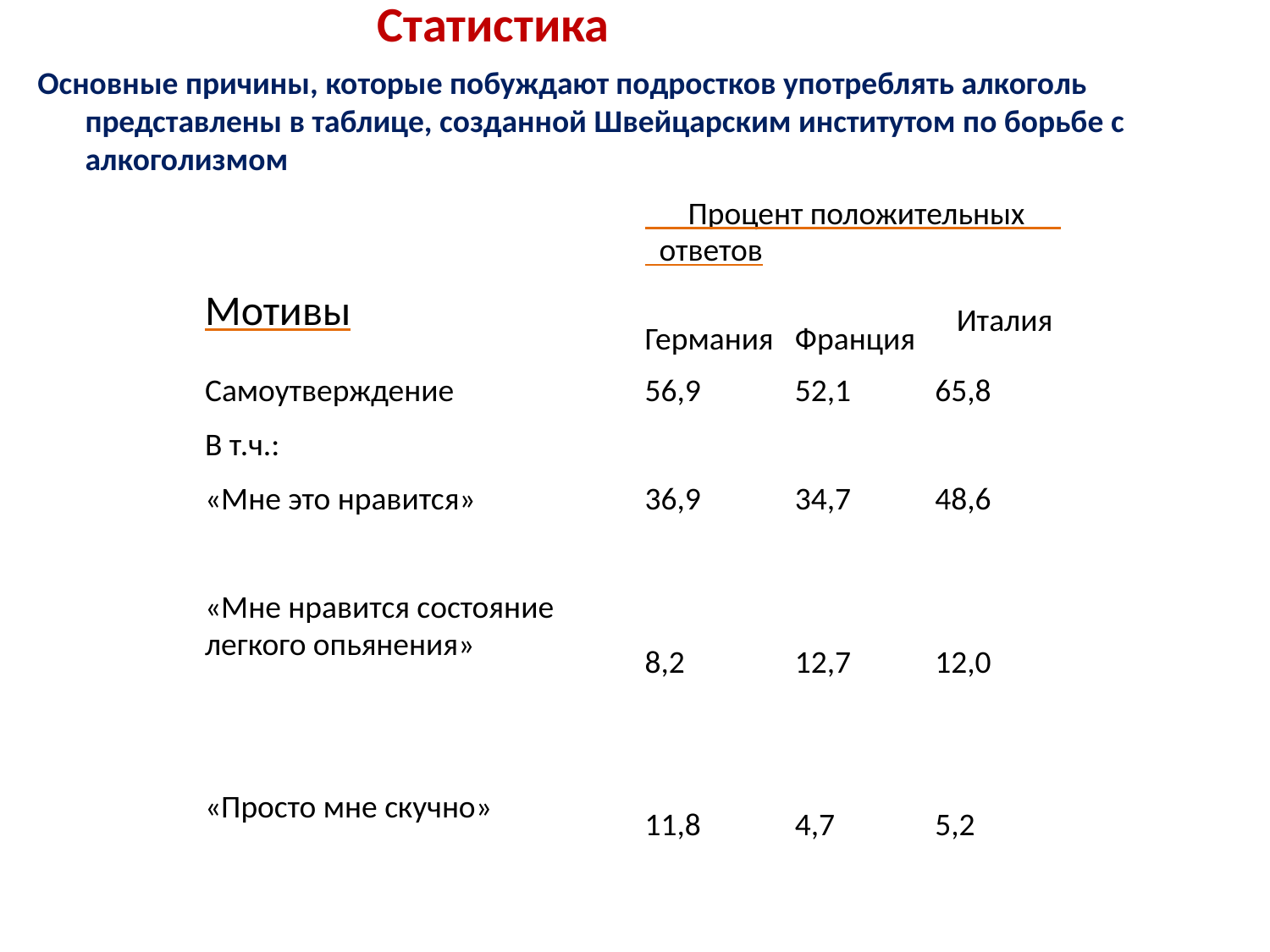

Статистика
Основные причины, которые побуждают подростков употреблять алкоголь представлены в таблице, созданной Швейцарским институтом по борьбе с алкоголизмом
| Мотивы | Процент положительных ответов |  |  |
| --- | --- | --- | --- |
|  | Германия | Франция | Италия |
| Самоутверждение В т.ч.: «Мне это нравится»   «Мне нравится состояние легкого опьянения»     «Просто мне скучно» | 56,9   36,9     8,2     11,8 | 52,1   34,7     12,7     4,7 | 65,8   48,6     12,0     5,2 |